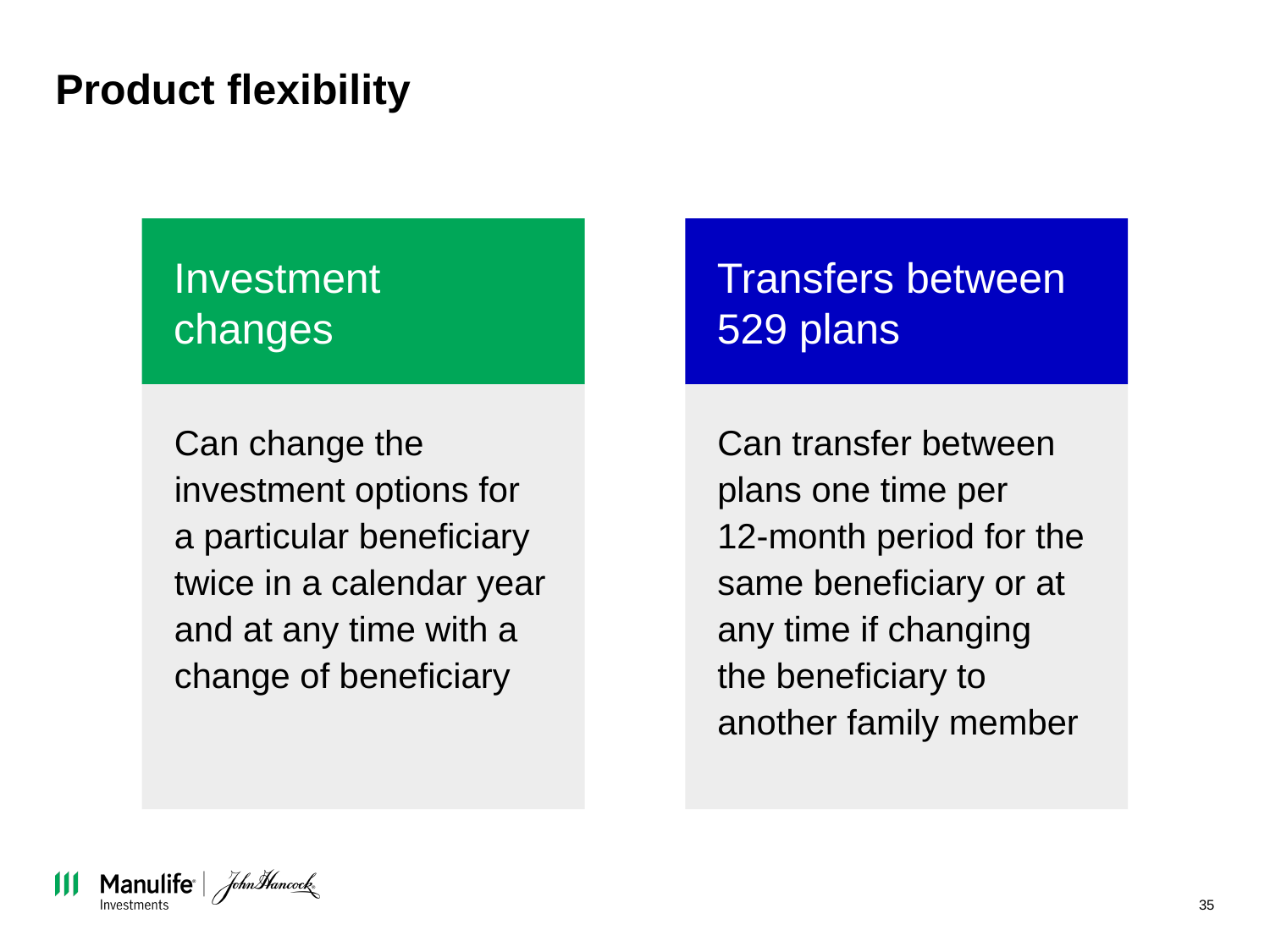

# Product flexibility
Investment
changes
Transfers between 529 plans
Can change the investment options for
a particular beneficiary twice in a calendar year and at any time with a change of beneficiary
Can transfer between plans one time per
12-month period for the same beneficiary or at any time if changing
the beneficiary to
another family member
35
THIS MATERIAL IS FOR INSTITUTIONAL/BROKER-DEALER USE ONLY. NOT FOR DISTRIBUTION OR USE WITH THE PUBLIC.